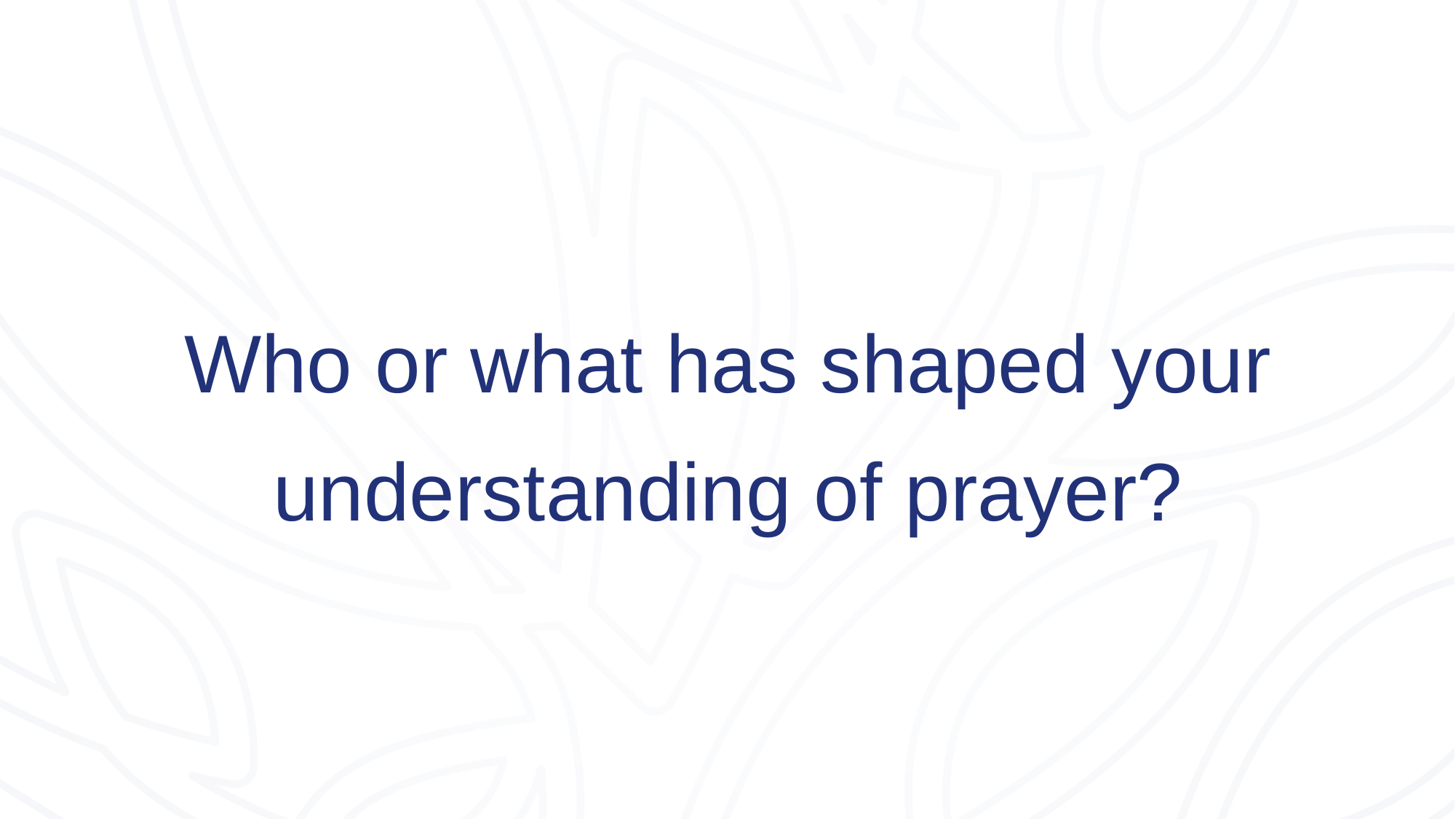

# Who or what has shaped your understanding of prayer?